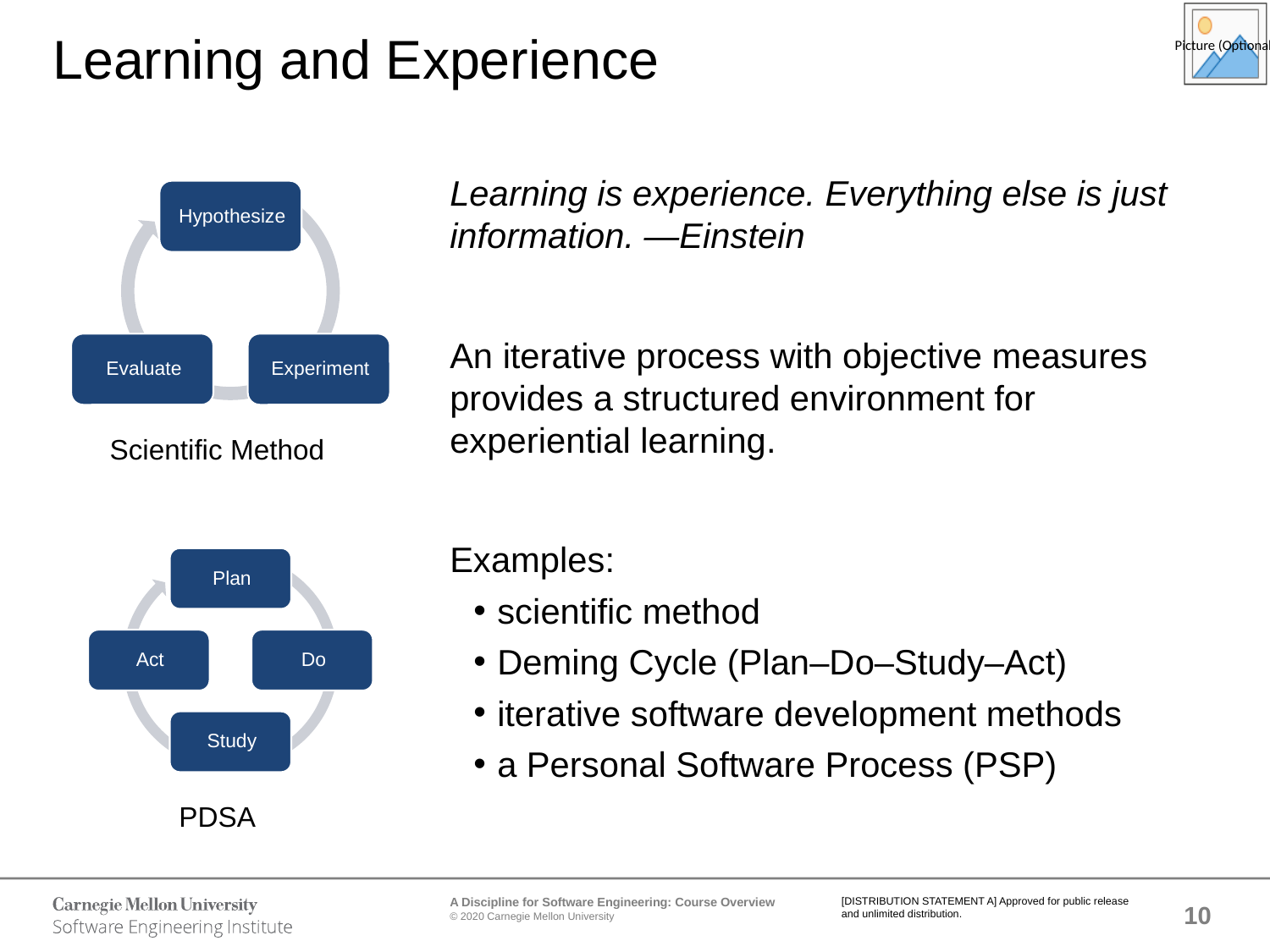

# Learning and Experience
Learning is experience. Everything else is just information. —Einstein

An iterative process with objective measures provides a structured environment for experiential learning.

Examples:
scientific method
Deming Cycle (Plan–Do–Study–Act)
iterative software development methods
a Personal Software Process (PSP)
Hypothesize
Experiment
Evaluate
Scientific Method
Plan
Do
Study
Act
PDSA